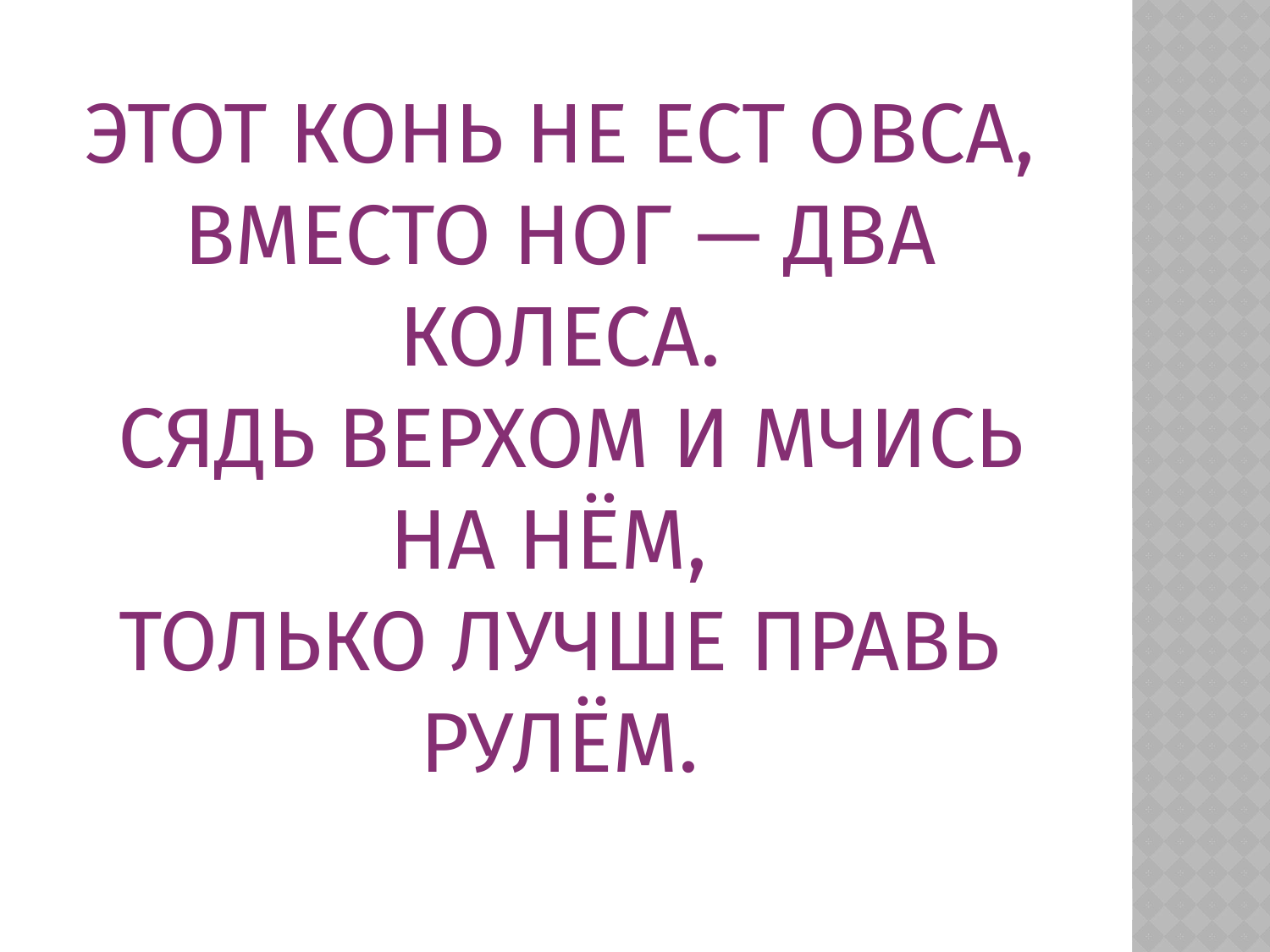

# Этот конь не ест овса, Вместо ног — два колеса. Сядь верхом и мчись на нём, Только лучше правь рулём.